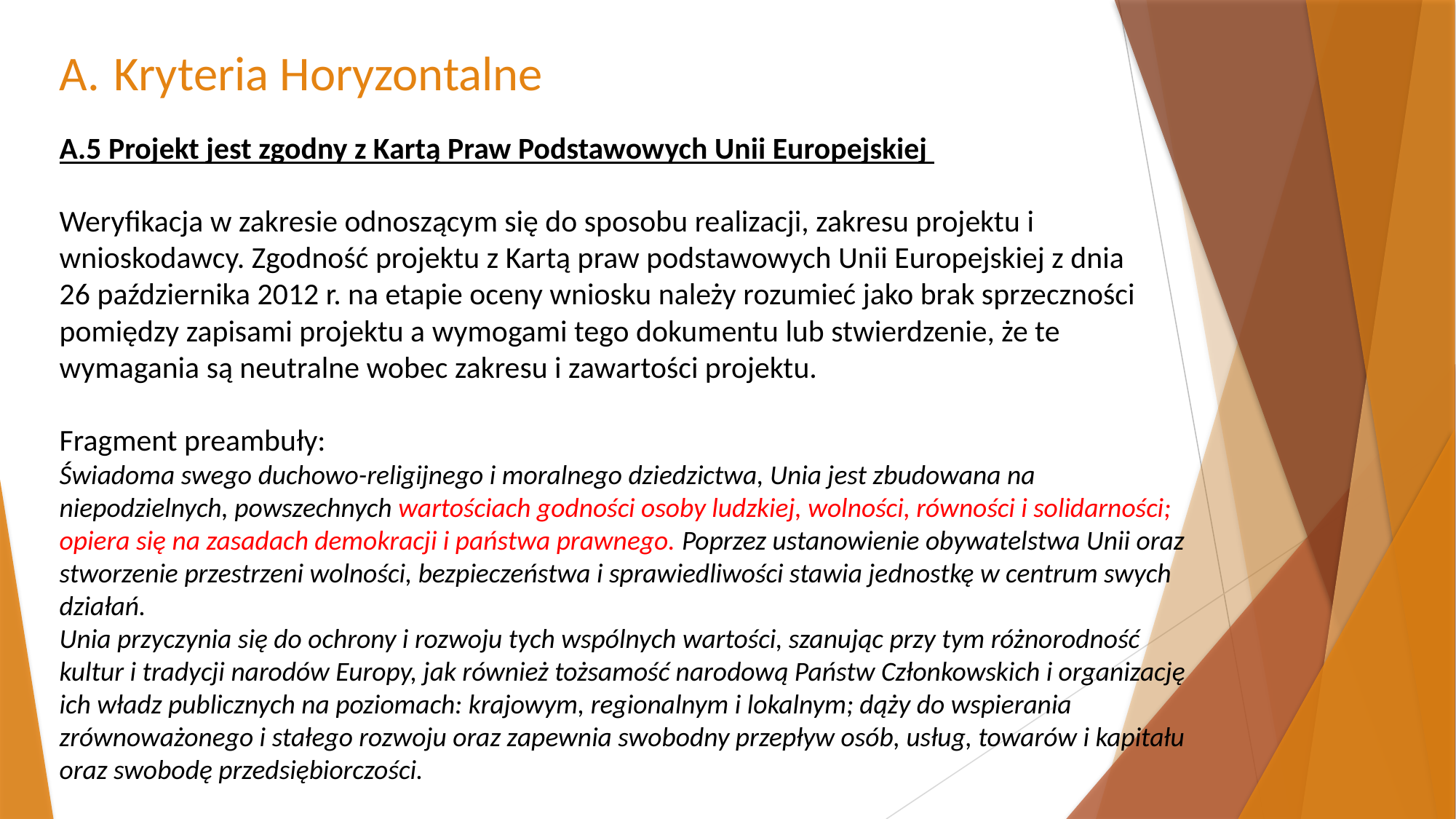

Kryteria Horyzontalne

A.5 Projekt jest zgodny z Kartą Praw Podstawowych Unii Europejskiej

Weryfikacja w zakresie odnoszącym się do sposobu realizacji, zakresu projektu i wnioskodawcy. Zgodność projektu z Kartą praw podstawowych Unii Europejskiej z dnia      26 października 2012 r. na etapie oceny wniosku należy rozumieć jako brak sprzeczności pomiędzy zapisami projektu a wymogami tego dokumentu lub stwierdzenie, że te wymagania są neutralne wobec zakresu i zawartości projektu.

Fragment preambuły:
Świadoma swego duchowo-religijnego i moralnego dziedzictwa, Unia jest zbudowana na niepodzielnych, powszechnych wartościach godności osoby ludzkiej, wolności, równości i solidarności; opiera się na zasadach demokracji i państwa prawnego. Poprzez ustanowienie obywatelstwa Unii oraz stworzenie przestrzeni wolności, bezpieczeństwa i sprawiedliwości stawia jednostkę w centrum swych działań.
Unia przyczynia się do ochrony i rozwoju tych wspólnych wartości, szanując przy tym różnorodność kultur i tradycji narodów Europy, jak również tożsamość narodową Państw Członkowskich i organizację ich władz publicznych na poziomach: krajowym, regionalnym i lokalnym; dąży do wspierania zrównoważonego i stałego rozwoju oraz zapewnia swobodny przepływ osób, usług, towarów i kapitału oraz swobodę przedsiębiorczości.